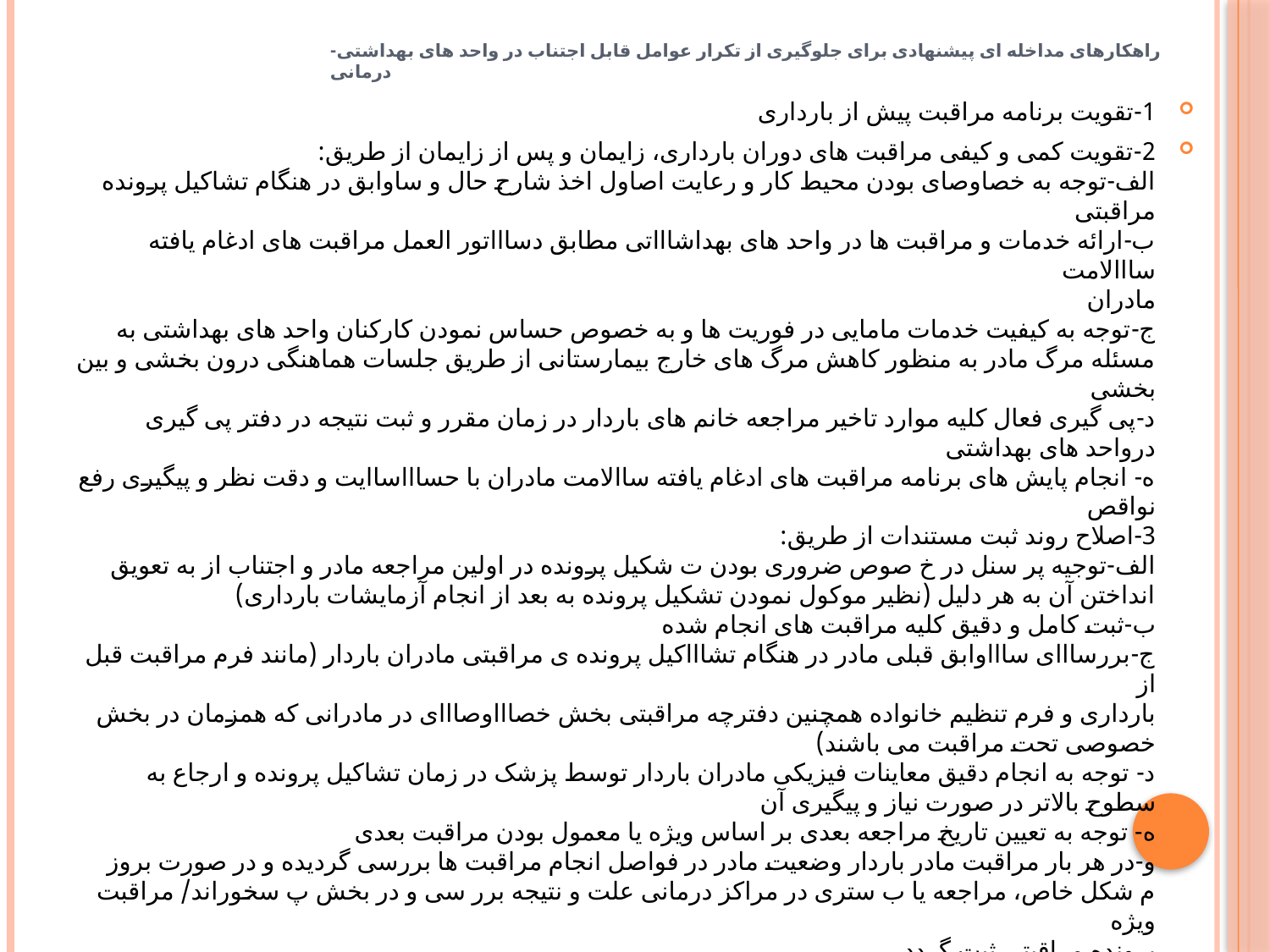

# راهکارهای مداخله ای پیشنهادی برای جلوگیری از تکرار عوامل قابل اجتناب در واحد های بهداشتی- درمانی
1-تقویت برنامه مراقبت پیش از بارداری
2-تقویت کمی و کیفی مراقبت های دوران بارداری، زایمان و پس از زایمان از طریق:
الف-توجه به خصاوصای بودن محیط کار و رعایت اصاول اخذ شارح حال و ساوابق در هنگام تشاکیل پرونده
مراقبتی
ب-ارائه خدمات و مراقبت ها در واحد های بهداشاااتی مطابق دساااتور العمل مراقبت های ادغام یافته سااالامت
مادران
ج-توجه به کیفیت خدمات مامایی در فوریت ها و به خصوص حساس نمودن کارکنان واحد های بهداشتی به مسئله مرگ مادر به منظور کاهش مرگ های خارج بیمارستانی از طریق جلسات هماهنگی درون بخشی و بین بخشی
د-پی گیری فعال کلیه موارد تاخیر مراجعه خانم های باردار در زمان مقرر و ثبت نتیجه در دفتر پی گیری درواحد های بهداشتی
ه- انجام پایش های برنامه مراقبت های ادغام یافته ساالامت مادران با حساااساایت و دقت نظر و پیگیری رفع نواقص
3-اصلاح روند ثبت مستندات از طریق:
الف-توجیه پر سنل در خ صوص ضروری بودن ت شکیل پرونده در اولین مراجعه مادر و اجتناب از به تعویق
انداختن آن به هر دلیل (نظیر موکول نمودن تشکیل پرونده به بعد از انجام آزمایشات بارداری)
ب-ثبت کامل و دقیق کلیه مراقبت های انجام شده
ج-بررسااای ساااوابق قبلی مادر در هنگام تشاااکیل پرونده ی مراقبتی مادران باردار (مانند فرم مراقبت قبل از
بارداری و فرم تنظیم خانواده همچنین دفترچه مراقبتی بخش خصاااوصااای در مادرانی که همزمان در بخش
خصوصی تحت مراقبت می باشند)
د- توجه به انجام دقیق معاینات فیزیکی مادران باردار توسط پزشک در زمان تشاکیل پرونده و ارجاع به
سطوح بالاتر در صورت نیاز و پیگیری آن
ه- توجه به تعیین تاریخ مراجعه بعدی بر اساس ویژه یا معمول بودن مراقبت بعدی
و-در هر بار مراقبت مادر باردار وضعیت مادر در فواصل انجام مراقبت ها بررسی گردیده و در صورت بروز
م شکل خاص، مراجعه یا ب ستری در مراکز درمانی علت و نتیجه برر سی و در بخش پ سخوراند/ مراقبت ویژه
پرونده مراقبتی ثبت گردد.